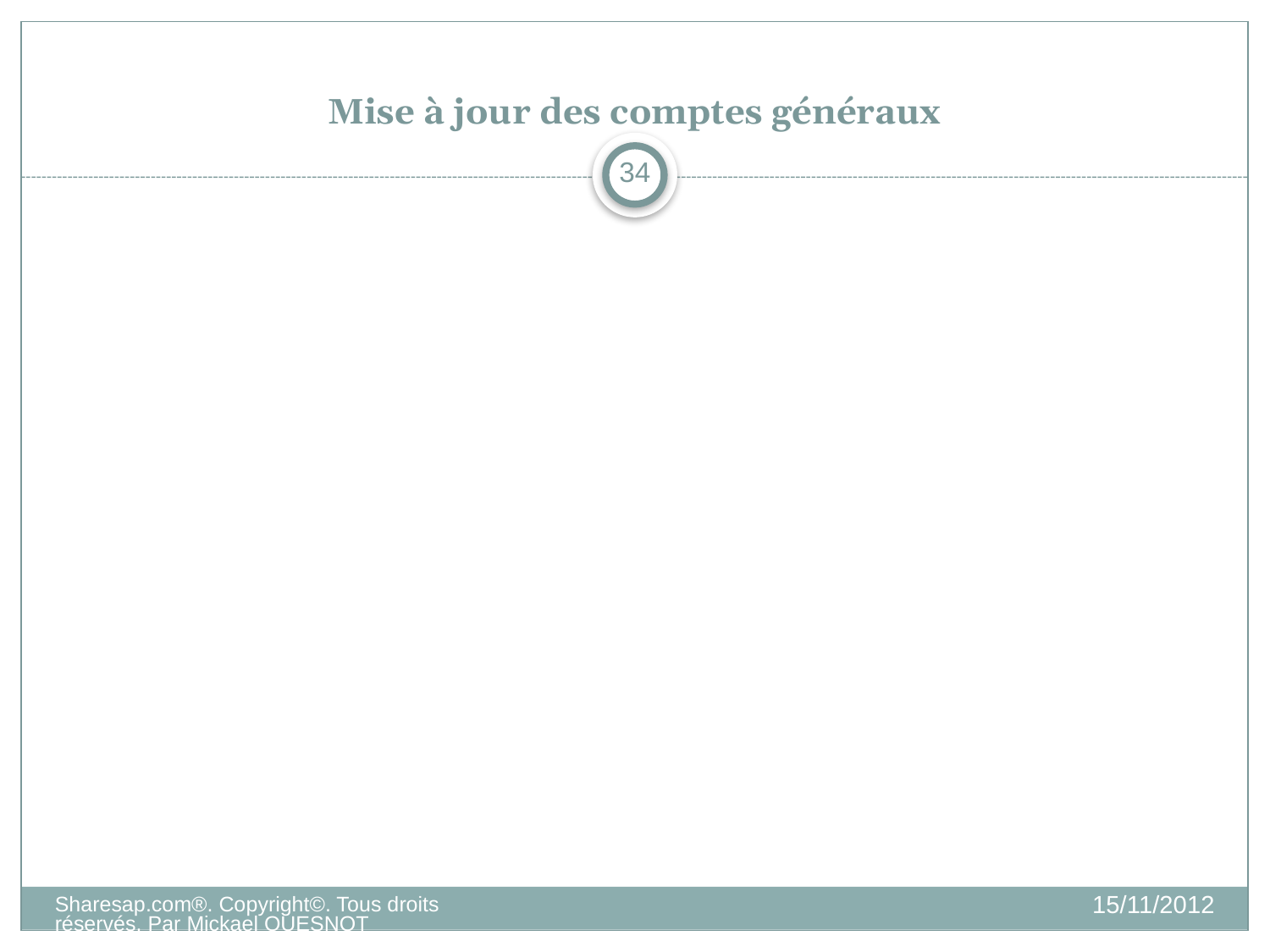

# Mise à jour des comptes généraux
34
15/11/2012
Sharesap.com®. Copyright©. Tous droits réservés. Par Mickael QUESNOT